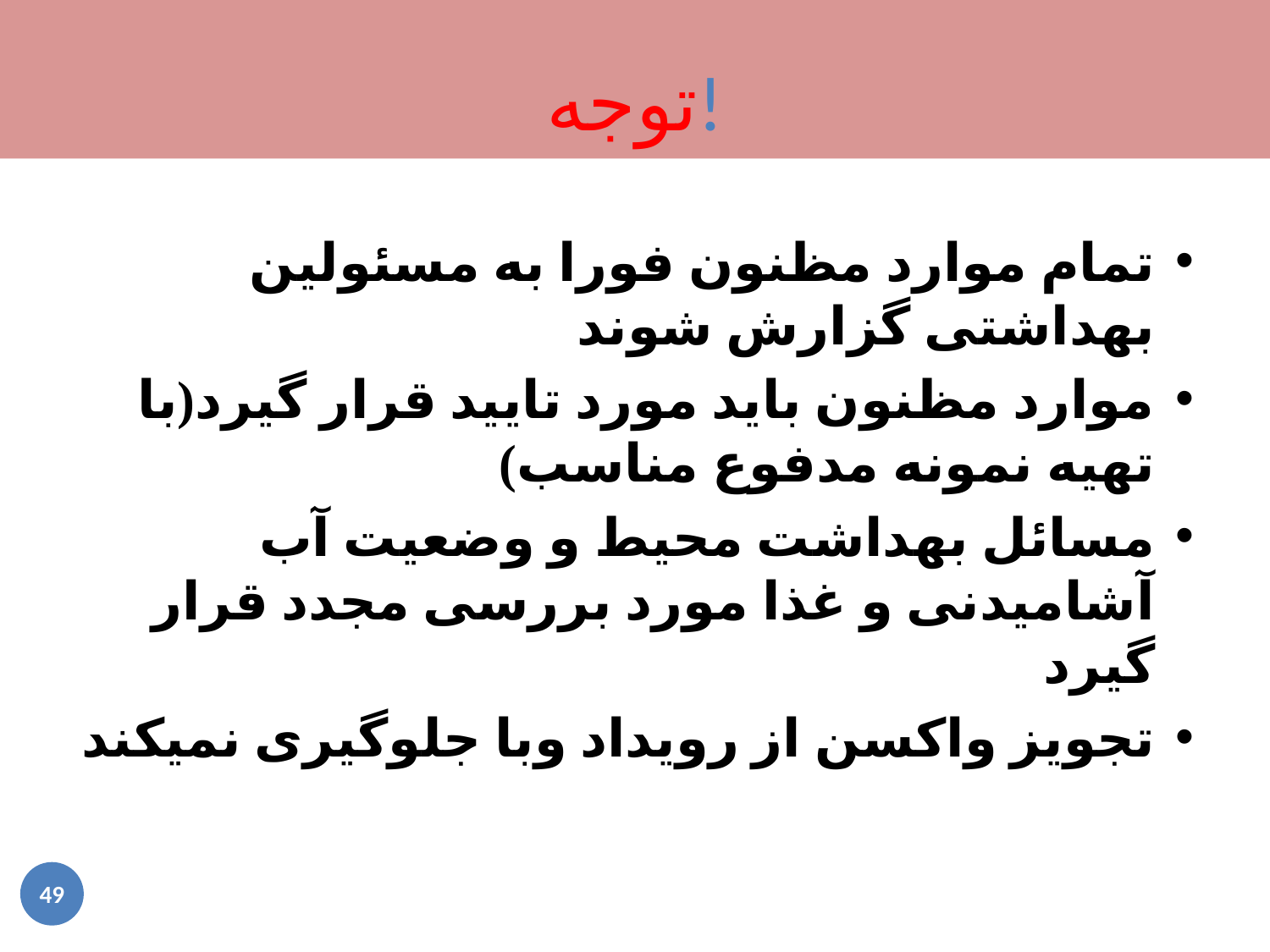

توجه!
تمام موارد مظنون فورا به مسئولین بهداشتی گزارش شوند
موارد مظنون باید مورد تایید قرار گیرد(با تهیه نمونه مدفوع مناسب)
مسائل بهداشت محیط و وضعیت آب آشامیدنی و غذا مورد بررسی مجدد قرار گیرد
تجویز واکسن از رویداد وبا جلوگیری نمیکند
49